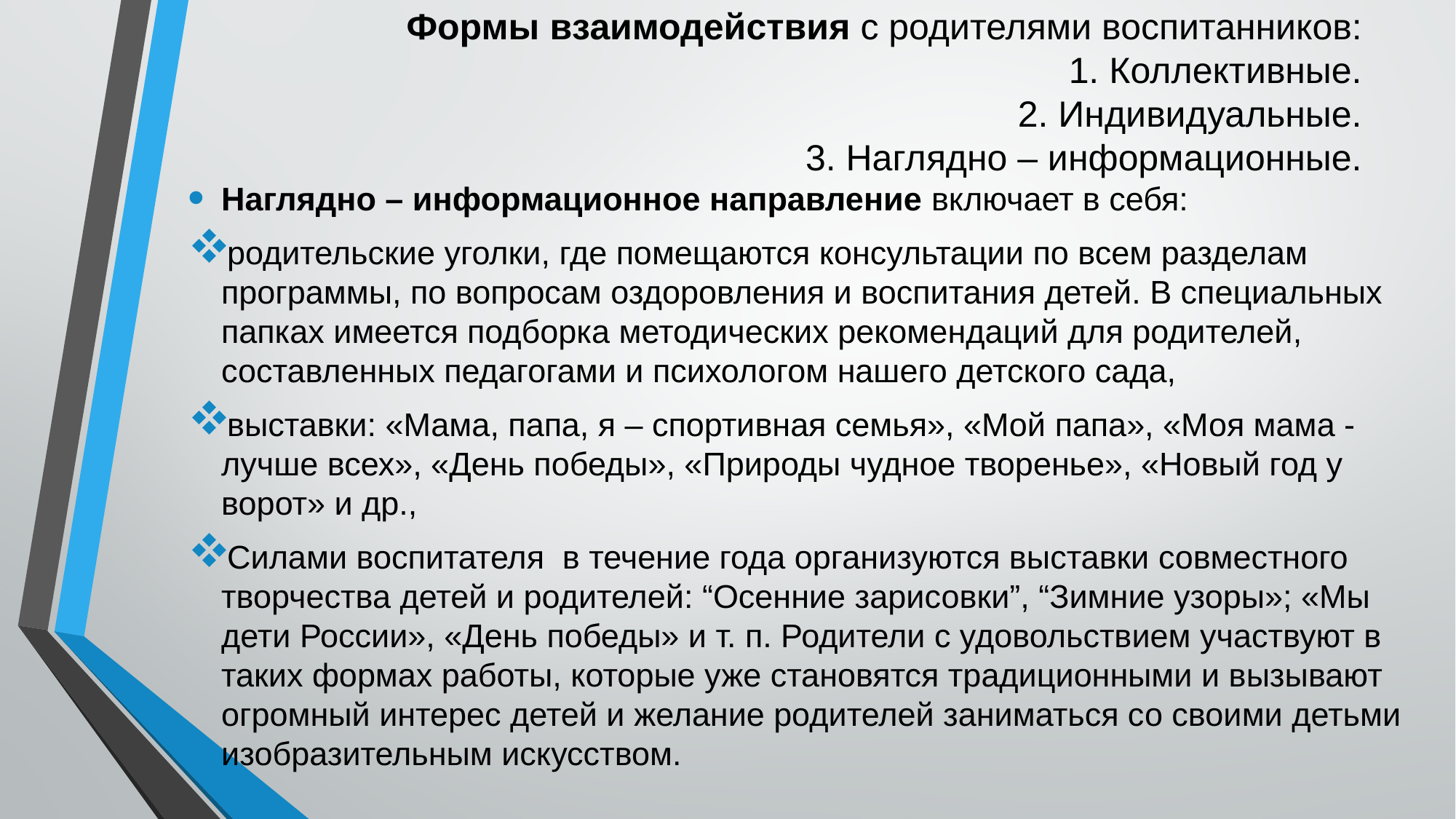

# Формы взаимодействия с родителями воспитанников: 1. Коллективные. 2. Индивидуальные. 3. Наглядно – информационные.
Наглядно – информационное направление включает в себя:
родительские уголки, где помещаются консультации по всем разделам программы, по вопросам оздоровления и воспитания детей. В специальных папках имеется подборка методических рекомендаций для родителей, составленных педагогами и психологом нашего детского сада,
выставки: «Мама, папа, я – спортивная семья», «Мой папа», «Моя мама - лучше всех», «День победы», «Природы чудное творенье», «Новый год у ворот» и др.,
Силами воспитателя  в течение года организуются выставки совместного творчества детей и родителей: “Осенние зарисовки”, “Зимние узоры»; «Мы дети России», «День победы» и т. п. Родители с удовольствием участвуют в таких формах работы, которые уже становятся традиционными и вызывают огромный интерес детей и желание родителей заниматься со своими детьми изобразительным искусством.